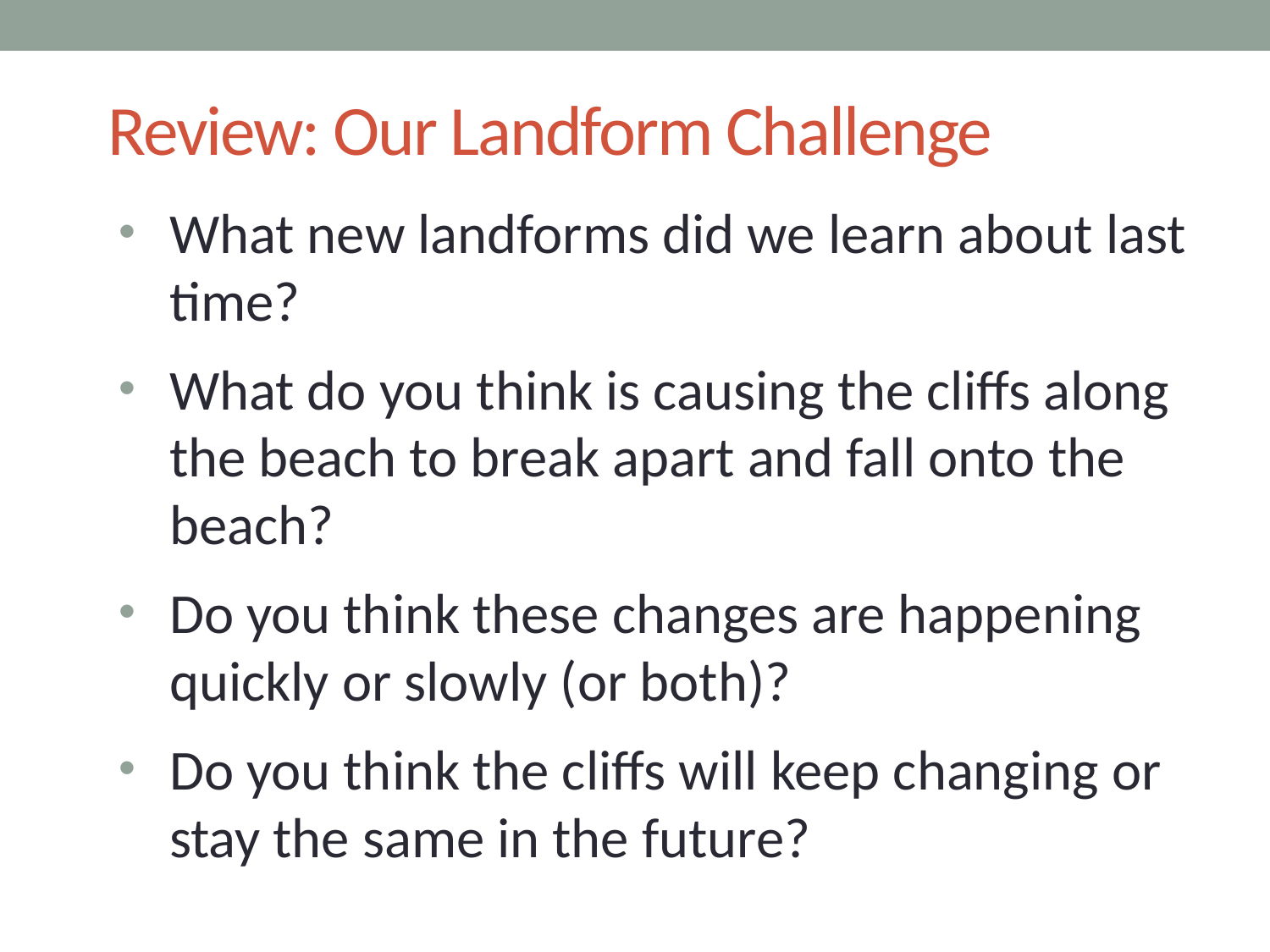

# Review: Our Landform Challenge
What new landforms did we learn about last time?
What do you think is causing the cliffs along the beach to break apart and fall onto the beach?
Do you think these changes are happening quickly or slowly (or both)?
Do you think the cliffs will keep changing or stay the same in the future?